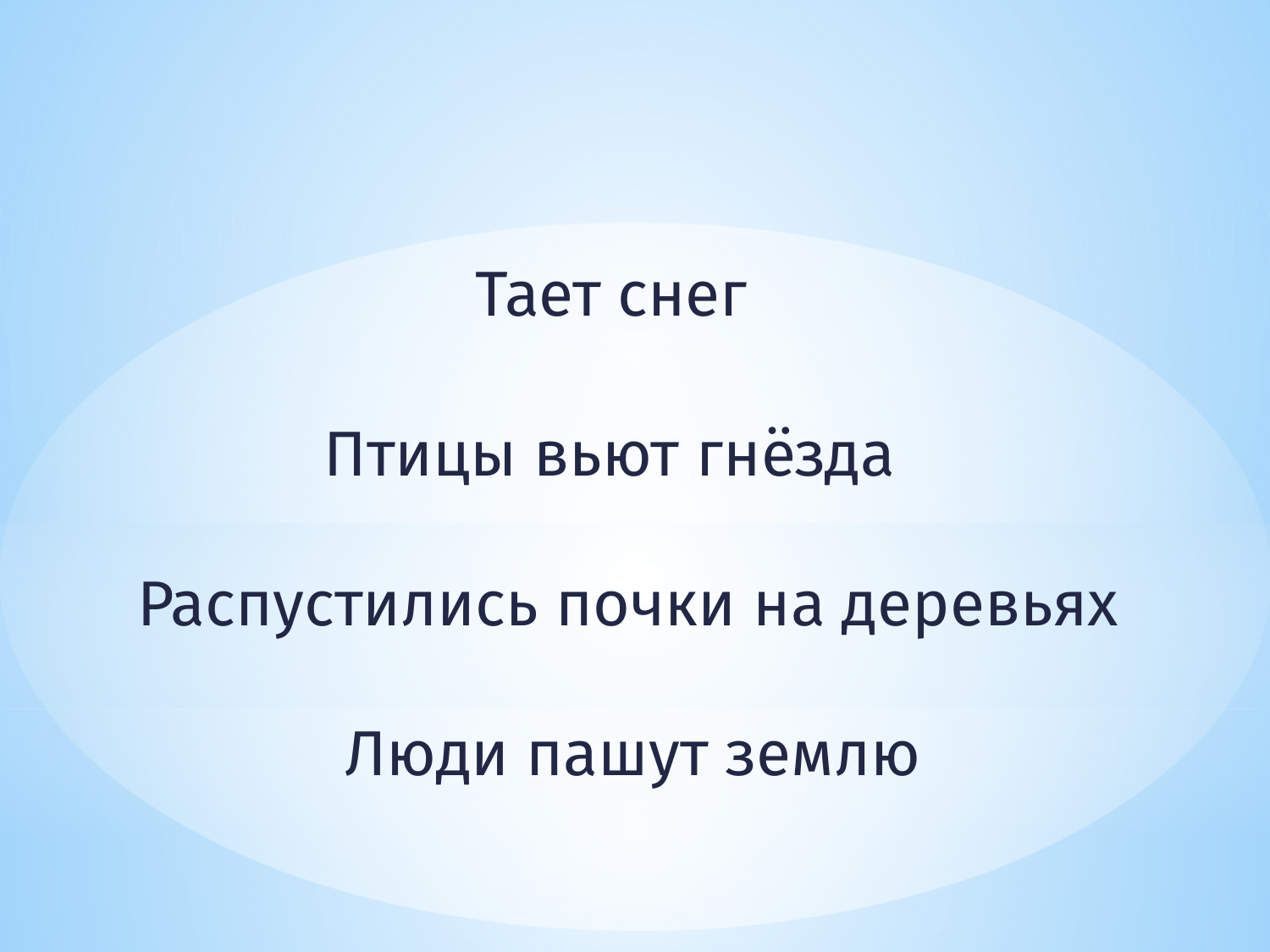

Тает снег
Птицы вьют гнёзда

Распустились почки на деревьях
Люди пашут землю